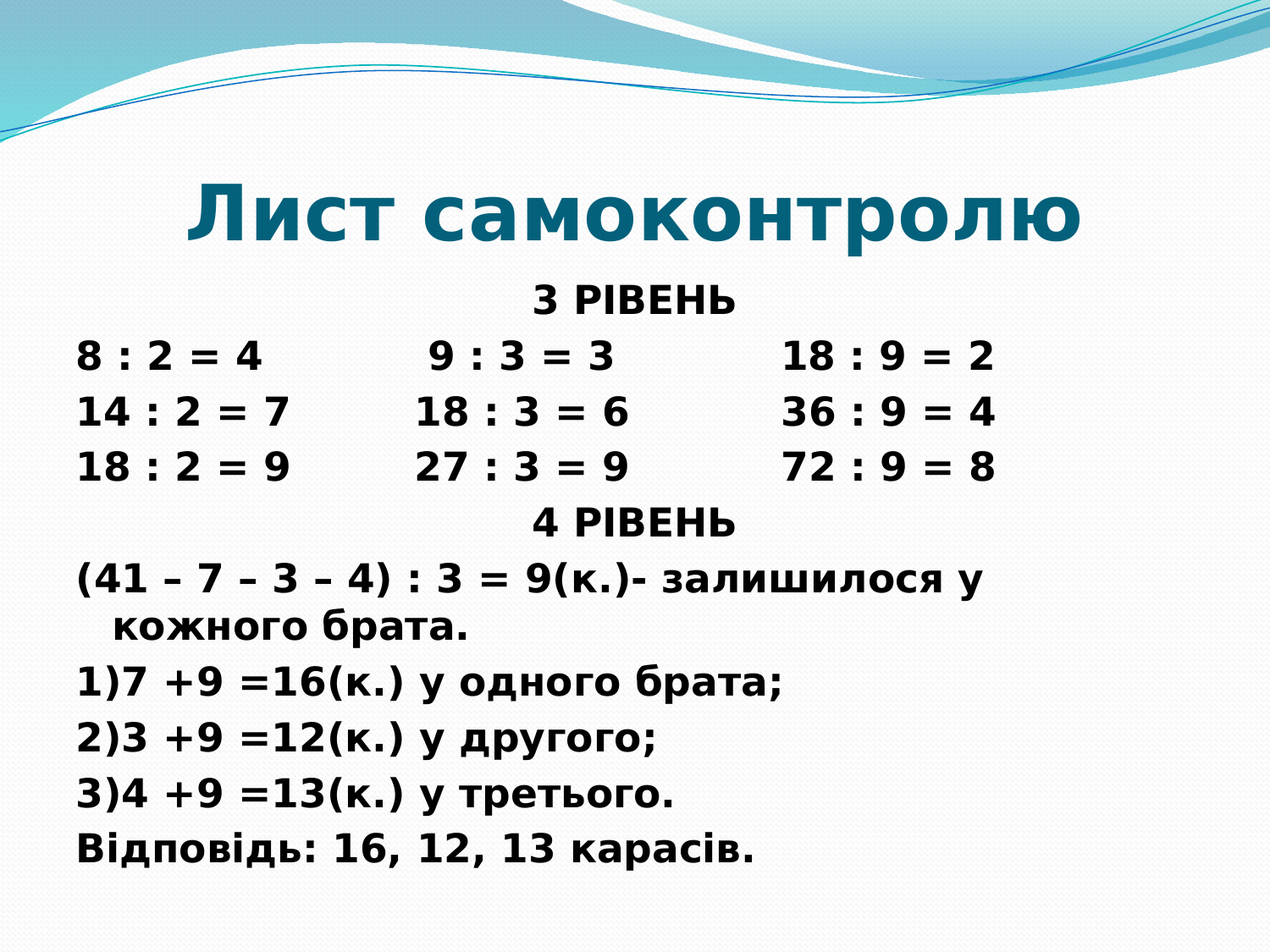

# Лист самоконтролю
3 РІВЕНЬ
8 : 2 = 4            9 : 3 = 3            18 : 9 = 2
14 : 2 = 7         18 : 3 = 6           36 : 9 = 4
18 : 2 = 9         27 : 3 = 9           72 : 9 = 8
4 РІВЕНЬ
(41 – 7 – 3 – 4) : 3 = 9(к.)- залишилося у кожного брата.
1)7 +9 =16(к.) у одного брата;
2)3 +9 =12(к.) у другого;
3)4 +9 =13(к.) у третього.
Відповідь: 16, 12, 13 карасів.